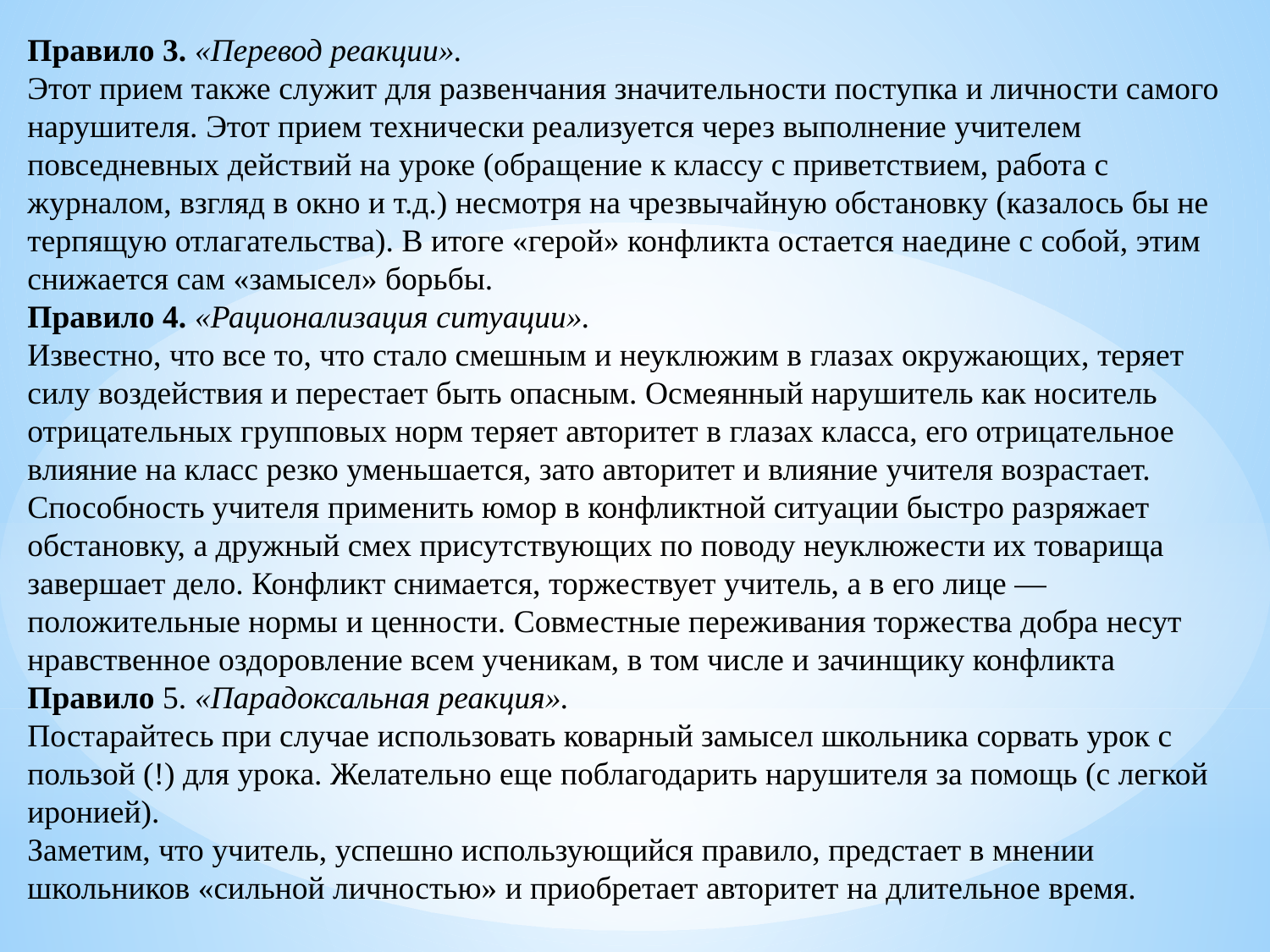

Правило 3. «Перевод реакции».
Этот прием также служит для развенчания значительности поступка и личности самого нарушителя. Этот прием технически реализуется через выполнение учителем повседневных действий на уроке (обращение к классу с приветствием, работа с журналом, взгляд в окно и т.д.) несмотря на чрезвычайную обстановку (казалось бы не терпящую отлагательства). В итоге «герой» конфликта остается наедине с собой, этим снижается сам «замысел» борьбы.
Правило 4. «Рационализация ситуации».
Известно, что все то, что стало смешным и неуклюжим в глазах окружающих, теряет силу воздействия и перестает быть опасным. Осмеянный нарушитель как носитель отрицательных групповых норм теряет авторитет в глазах класса, его отрицательное влияние на класс резко уменьшается, зато авторитет и влияние учителя возрастает.
Способность учителя применить юмор в конфликтной ситуации быстро разряжает обстановку, а дружный смех присутствующих по поводу неуклюжести их товарища завершает дело. Конфликт снимается, торжествует учитель, а в его лице — положительные нормы и ценности. Совместные переживания торжества добра несут нравственное оздоровление всем ученикам, в том числе и зачинщику конфликта
Правило 5. «Парадоксальная реакция».
Постарайтесь при случае использовать коварный замысел школьника сорвать урок с пользой (!) для урока. Желательно еще поблагодарить нарушителя за помощь (с легкой иронией).
Заметим, что учитель, успешно использующийся правило, предстает в мнении школьников «сильной личностью» и приобретает авторитет на длительное время.